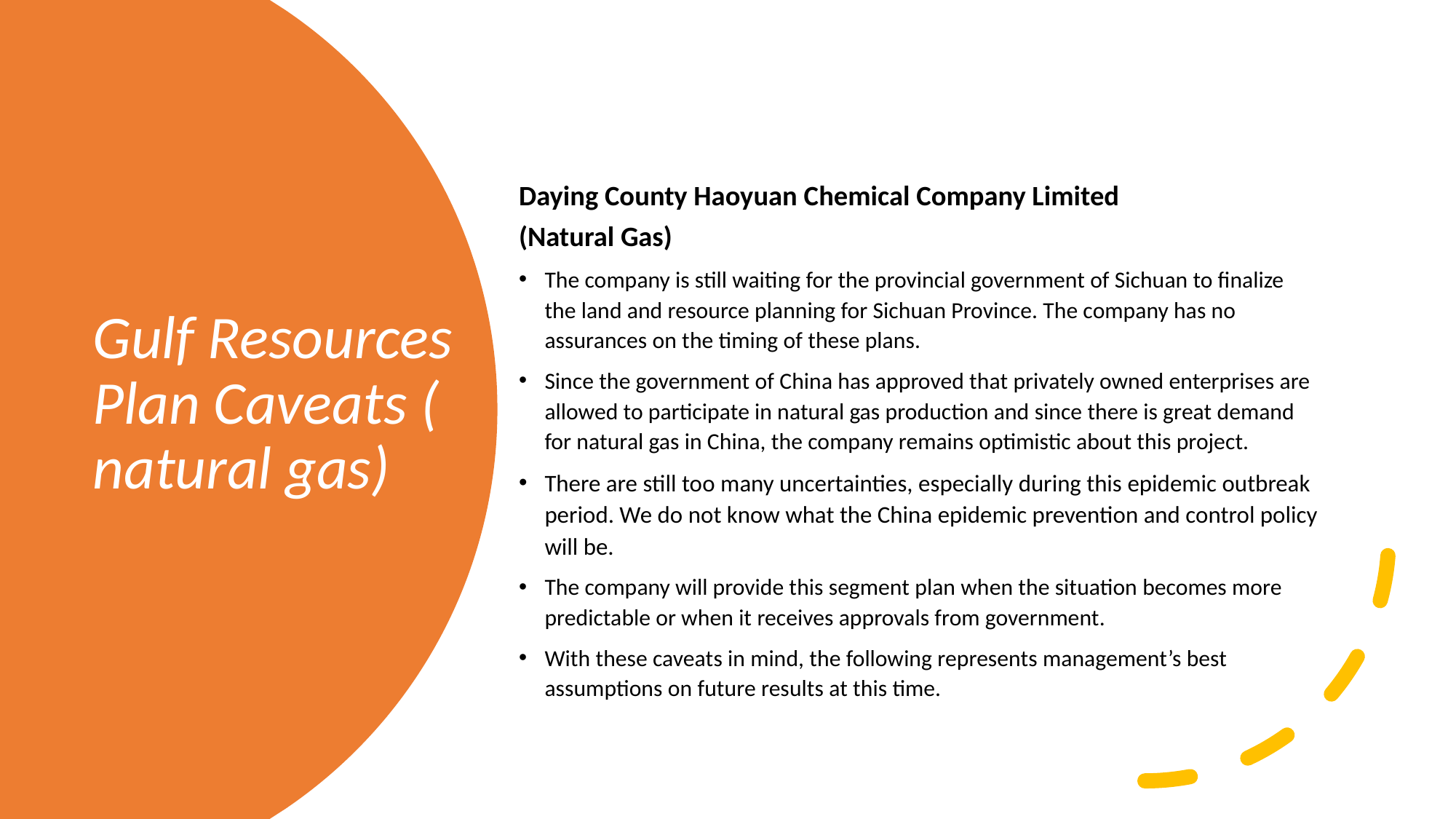

# Gulf Resources Plan Caveats ( natural gas)
Daying County Haoyuan Chemical Company Limited
(Natural Gas)
The company is still waiting for the provincial government of Sichuan to finalize the land and resource planning for Sichuan Province. The company has no assurances on the timing of these plans.
Since the government of China has approved that privately owned enterprises are allowed to participate in natural gas production and since there is great demand for natural gas in China, the company remains optimistic about this project.
There are still too many uncertainties, especially during this epidemic outbreak period. We do not know what the China epidemic prevention and control policy will be.
The company will provide this segment plan when the situation becomes more predictable or when it receives approvals from government.
With these caveats in mind, the following represents management’s best assumptions on future results at this time.